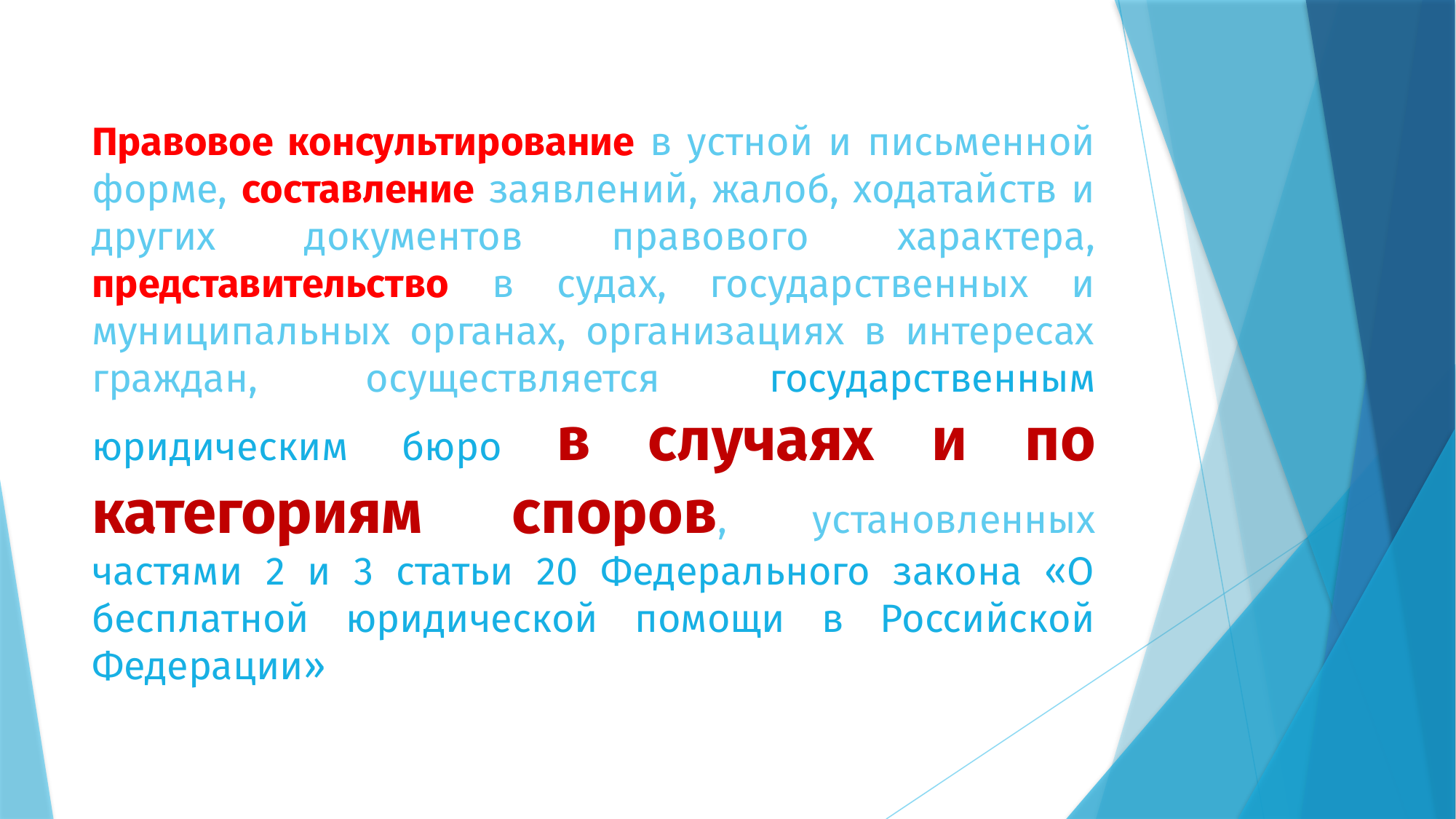

# Правовое консультирование в устной и письменной форме, составление заявлений, жалоб, ходатайств и других документов правового характера, представительство в судах, государственных и муниципальных органах, организациях в интересах граждан, осуществляется государственным юридическим бюро в случаях и по категориям споров, установленных частями 2 и 3 статьи 20 Федерального закона «О бесплатной юридической помощи в Российской Федерации»